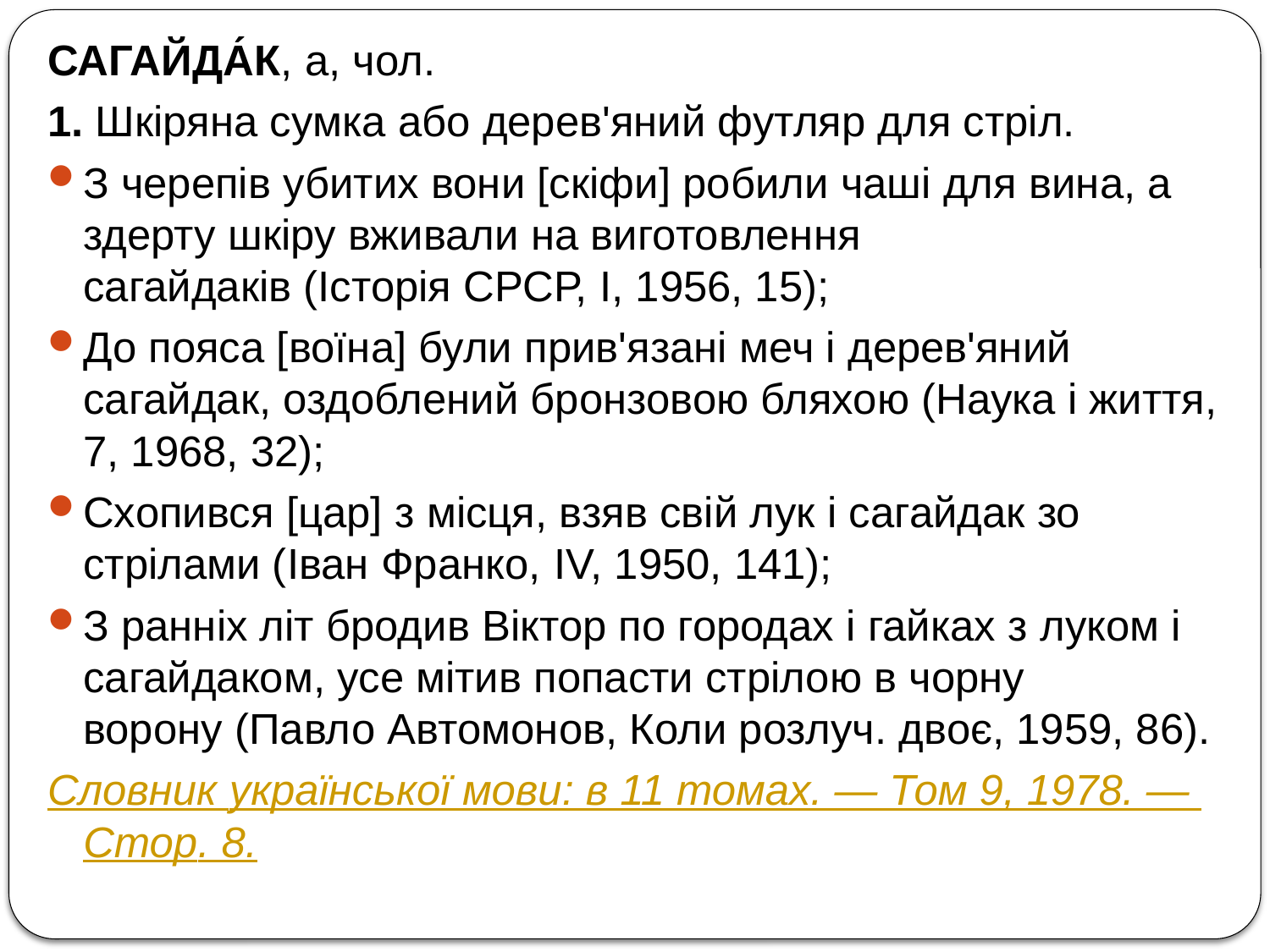

САГАЙДА́К, а, чол.
1. Шкіряна сумка або дерев'яний футляр для стріл.
З черепів убитих вони [скіфи] робили чаші для вина, а здерту шкіру вживали на виготовлення сагайдаків (Історія СРСР, I, 1956, 15);
До пояса [воїна] були прив'язані меч і дерев'яний сагайдак, оздоблений бронзовою бляхою (Наука і життя, 7, 1968, 32);
Схопився [цар] з місця, взяв свій лук і сагайдак зо стрілами (Іван Франко, IV, 1950, 141);
З ранніх літ бродив Віктор по городах і гайках з луком і сагайдаком, усе мітив попасти стрілою в чорну ворону (Павло Автомонов, Коли розлуч. двоє, 1959, 86).
Словник української мови: в 11 томах. — Том 9, 1978. — Стор. 8.
#